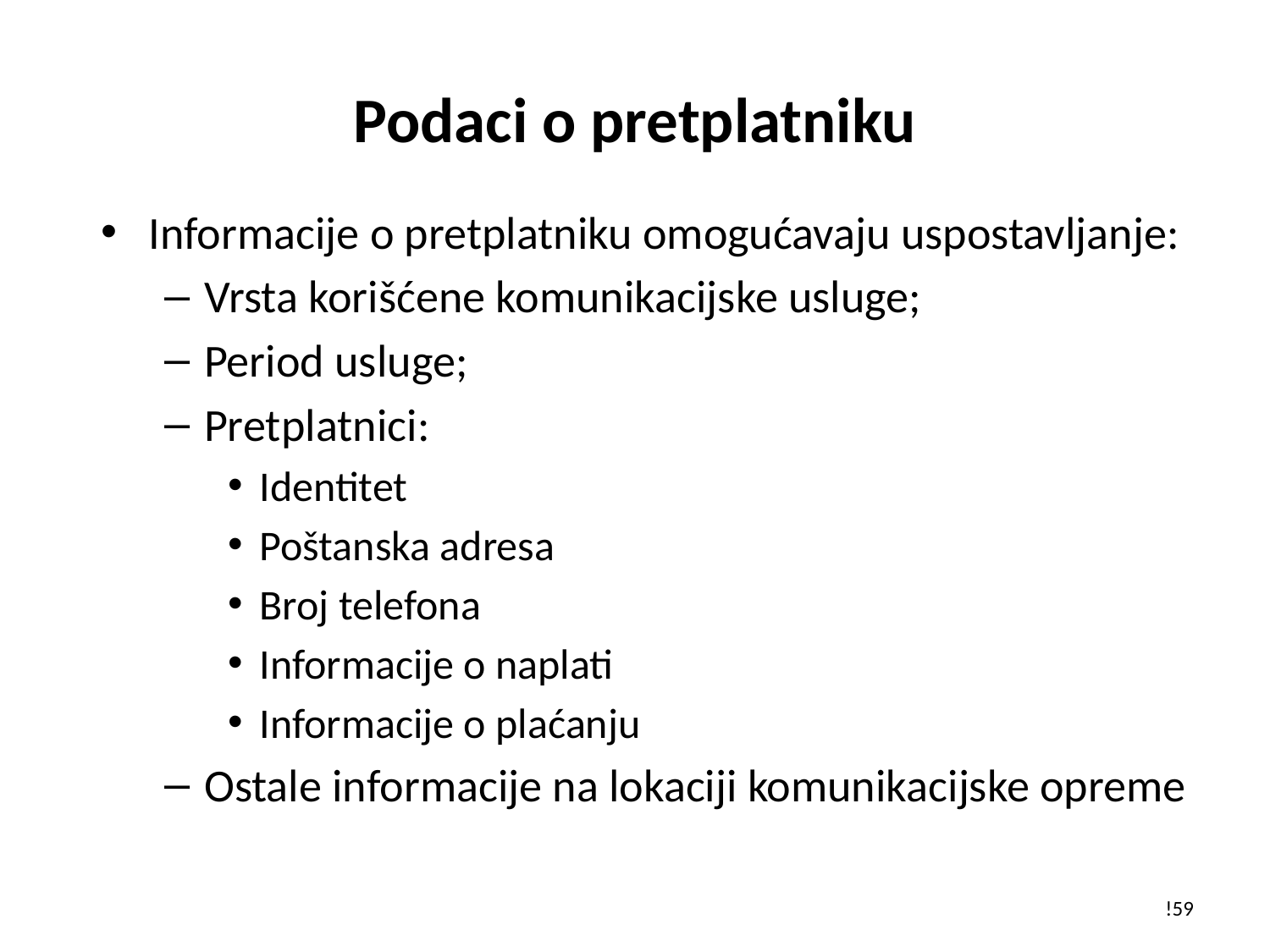

# Podaci o pretplatniku
Informacije o pretplatniku omogućavaju uspostavljanje:
Vrsta korišćene komunikacijske usluge;
Period usluge;
Pretplatnici:
Identitet
Poštanska adresa
Broj telefona
Informacije o naplati
Informacije o plaćanju
Ostale informacije na lokaciji komunikacijske opreme
!59